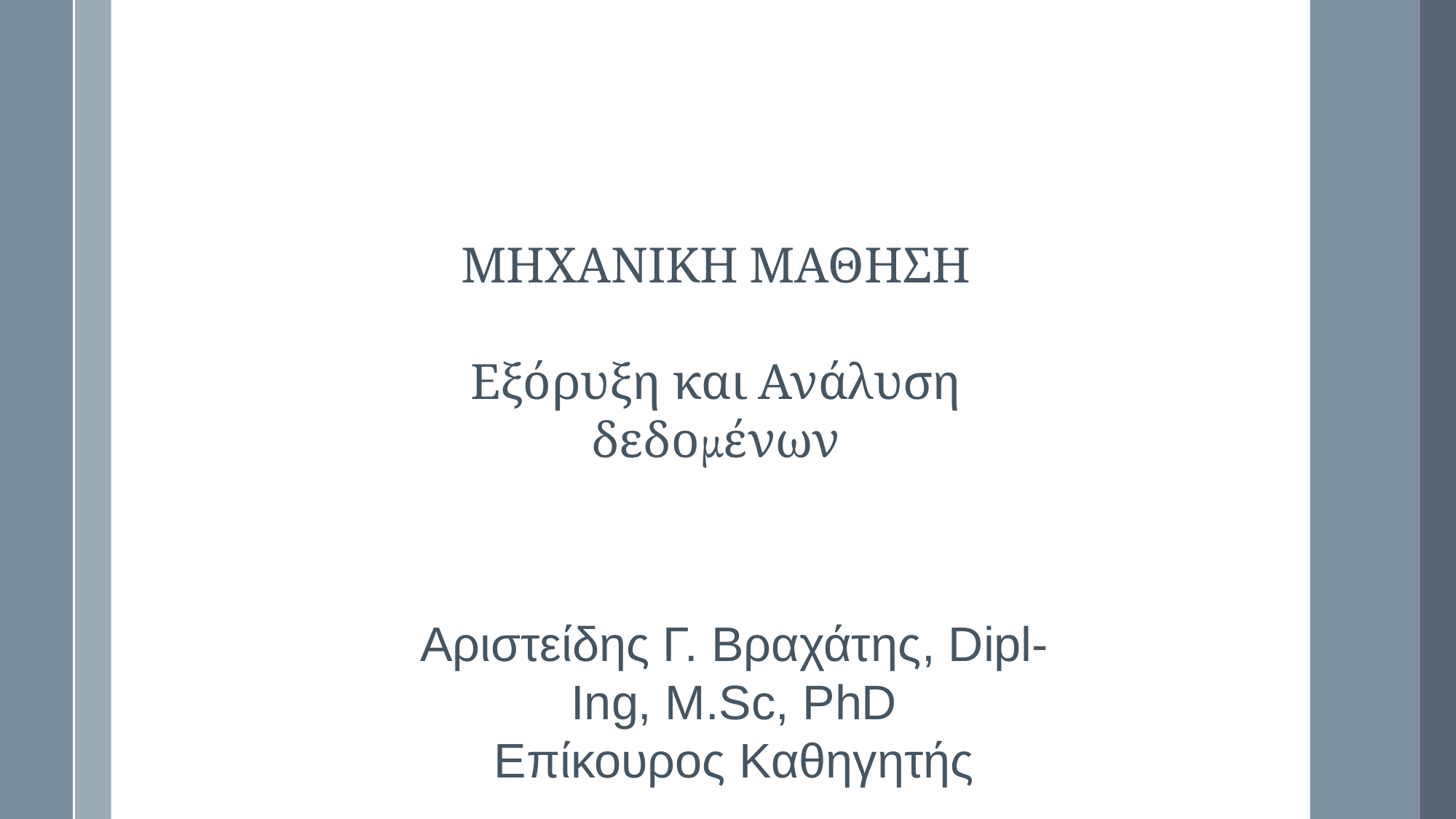

ΜΗΧΑΝΙΚΗ ΜΑΘΗΣΗ

Εξόρυξη και Ανάλυση δεδομένων
Αριστείδης Γ. Βραχάτης, Dipl-Ing, M.Sc, PhD
Επίκουρος Καθηγητής